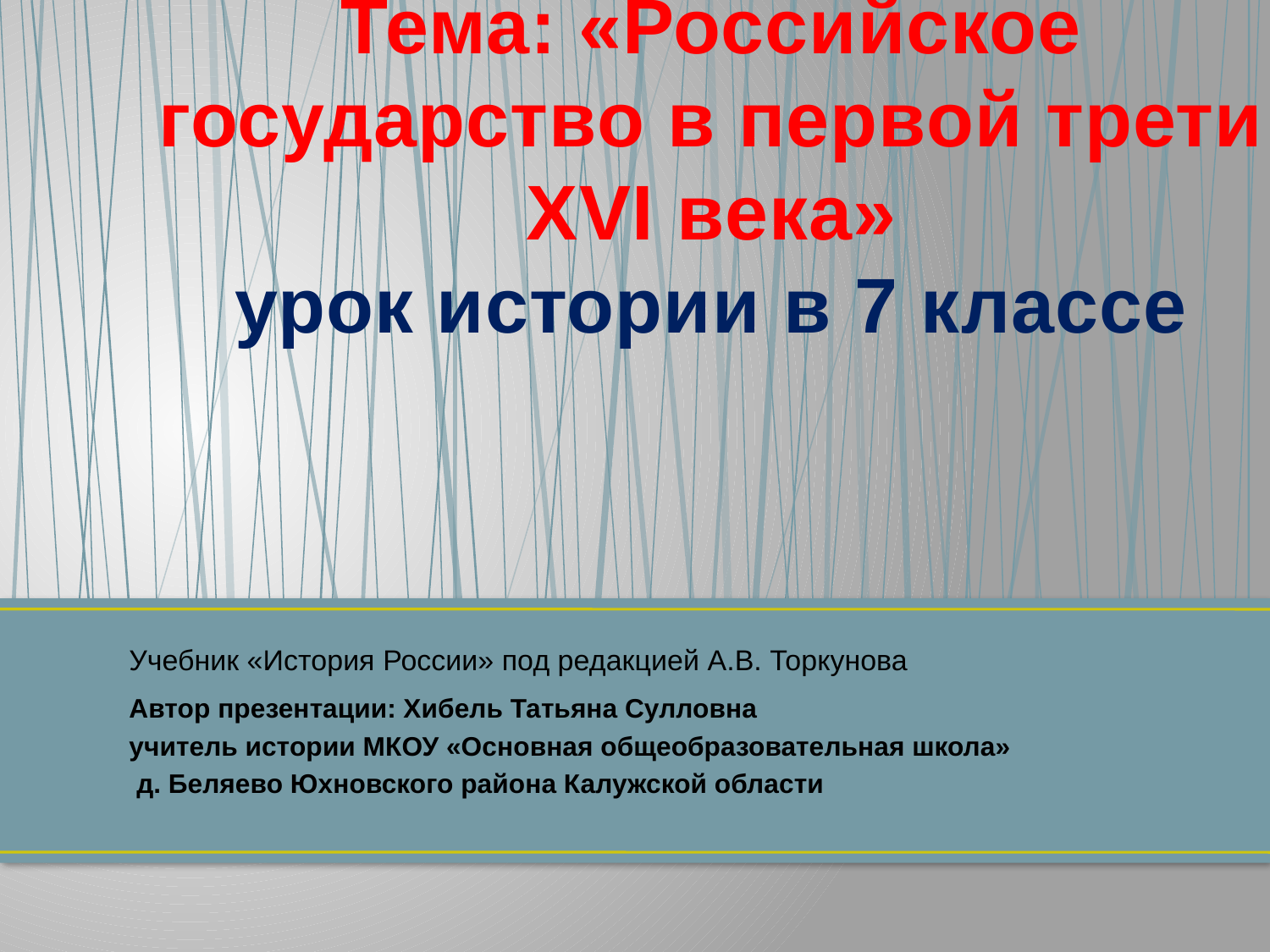

# Тема: «Российское государство в первой трети XVI века» урок истории в 7 классе
Учебник «История России» под редакцией А.В. Торкунова

Автор презентации: Хибель Татьяна Сулловна
учитель истории МКОУ «Основная общеобразовательная школа»
 д. Беляево Юхновского района Калужской области